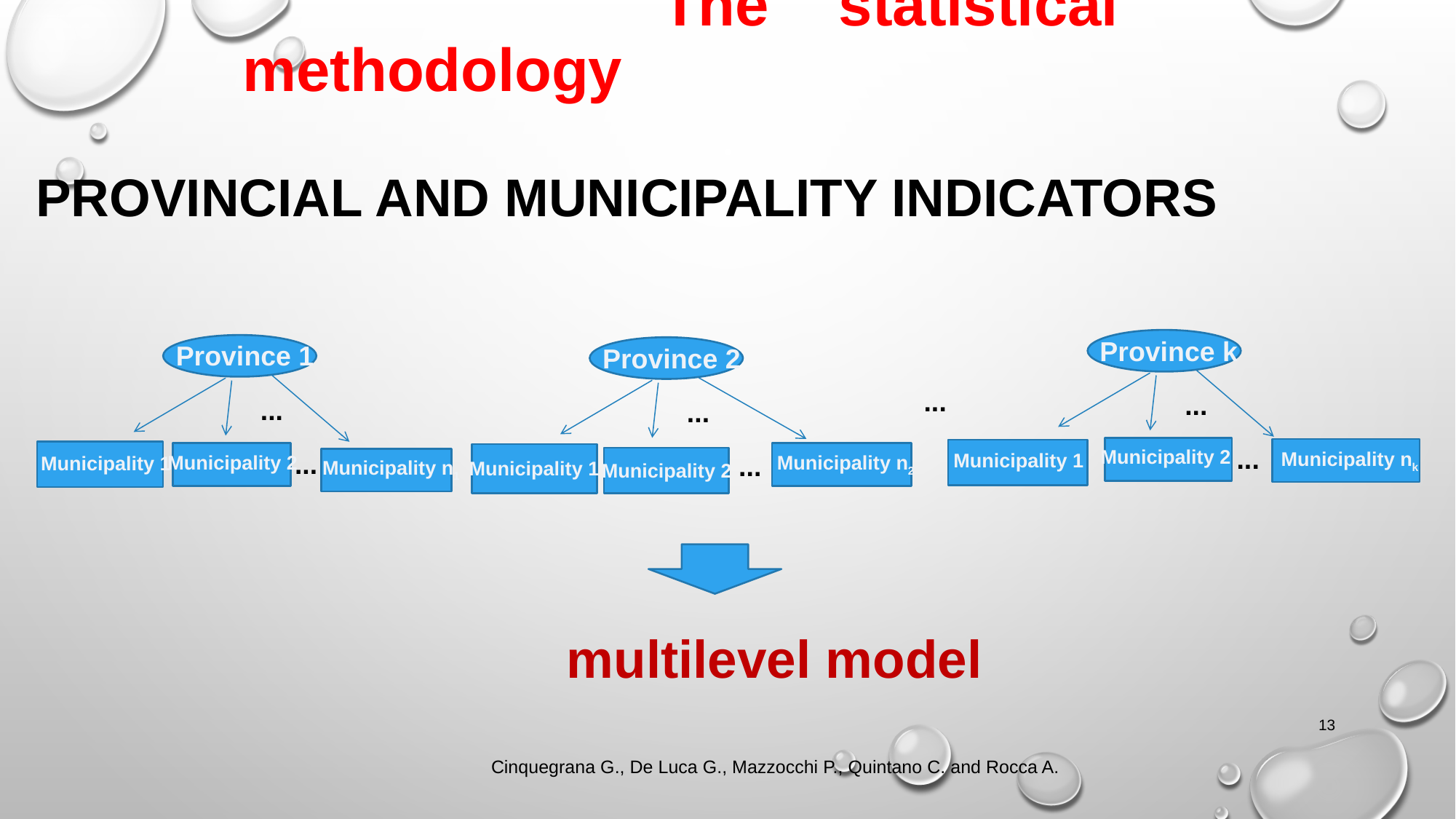

# The statistical methodology
Considering:
the nested structure of data:

provincial and municipality indicators

Province k

Province 1

Province 2

...
...
...
...
...

Municipality 2

Municipality nk
...

Municipality 1

...

Municipality n2
Municipality 2
Municipality 1

Municipality n1
Municipality 1
Individual 2
Municipality 2

multilevel model
13
Cinquegrana G., De Luca G., Mazzocchi P., Quintano C. and Rocca A.